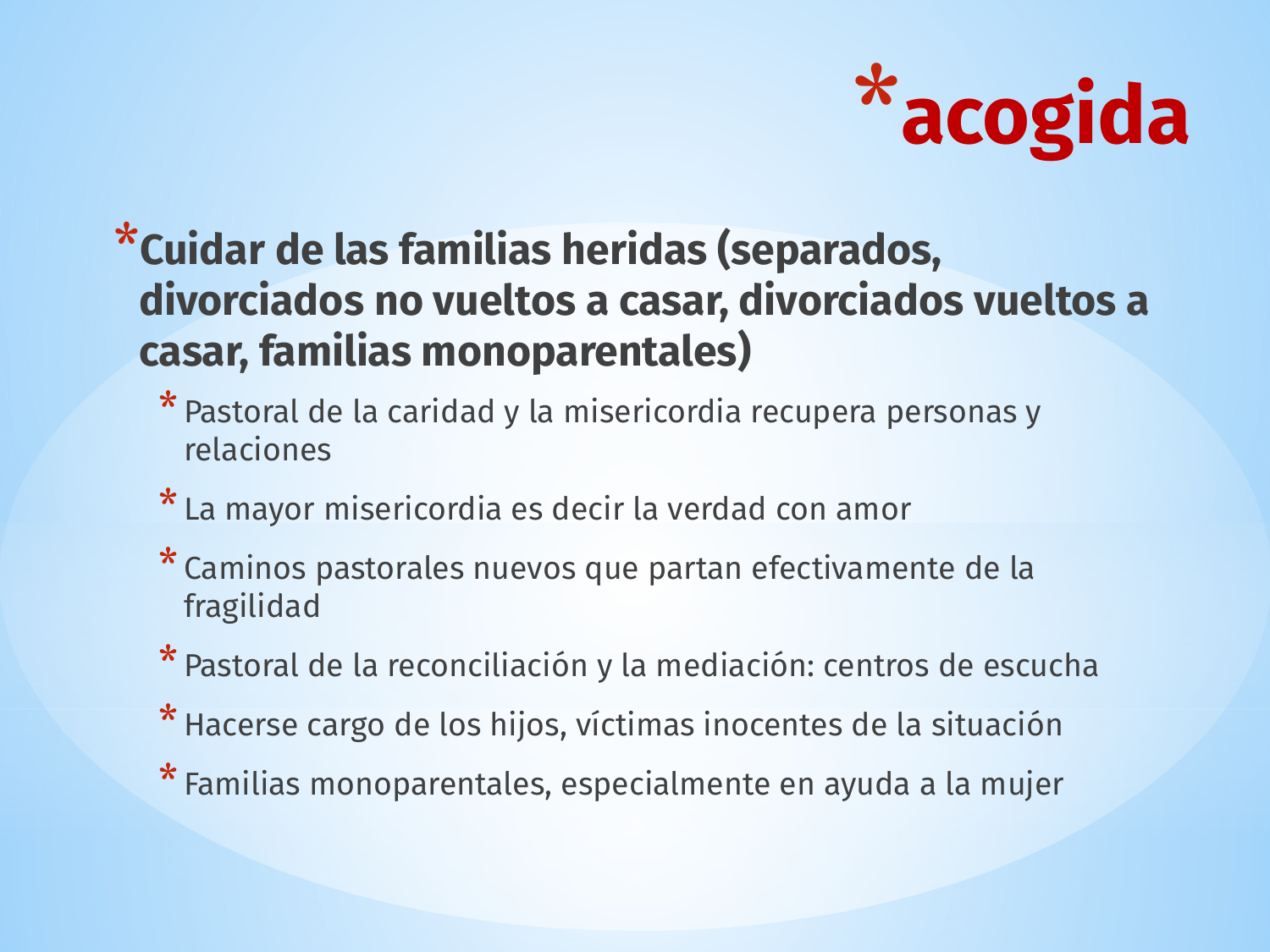

# acogida
Cuidar de las familias heridas (separados, divorciados no vueltos a casar, divorciados vueltos a casar, familias monoparentales)
Pastoral de la caridad y la misericordia recupera personas y relaciones
La mayor misericordia es decir la verdad con amor
Caminos pastorales nuevos que partan efectivamente de la fragilidad
Pastoral de la reconciliación y la mediación: centros de escucha
Hacerse cargo de los hijos, víctimas inocentes de la situación
Familias monoparentales, especialmente en ayuda a la mujer